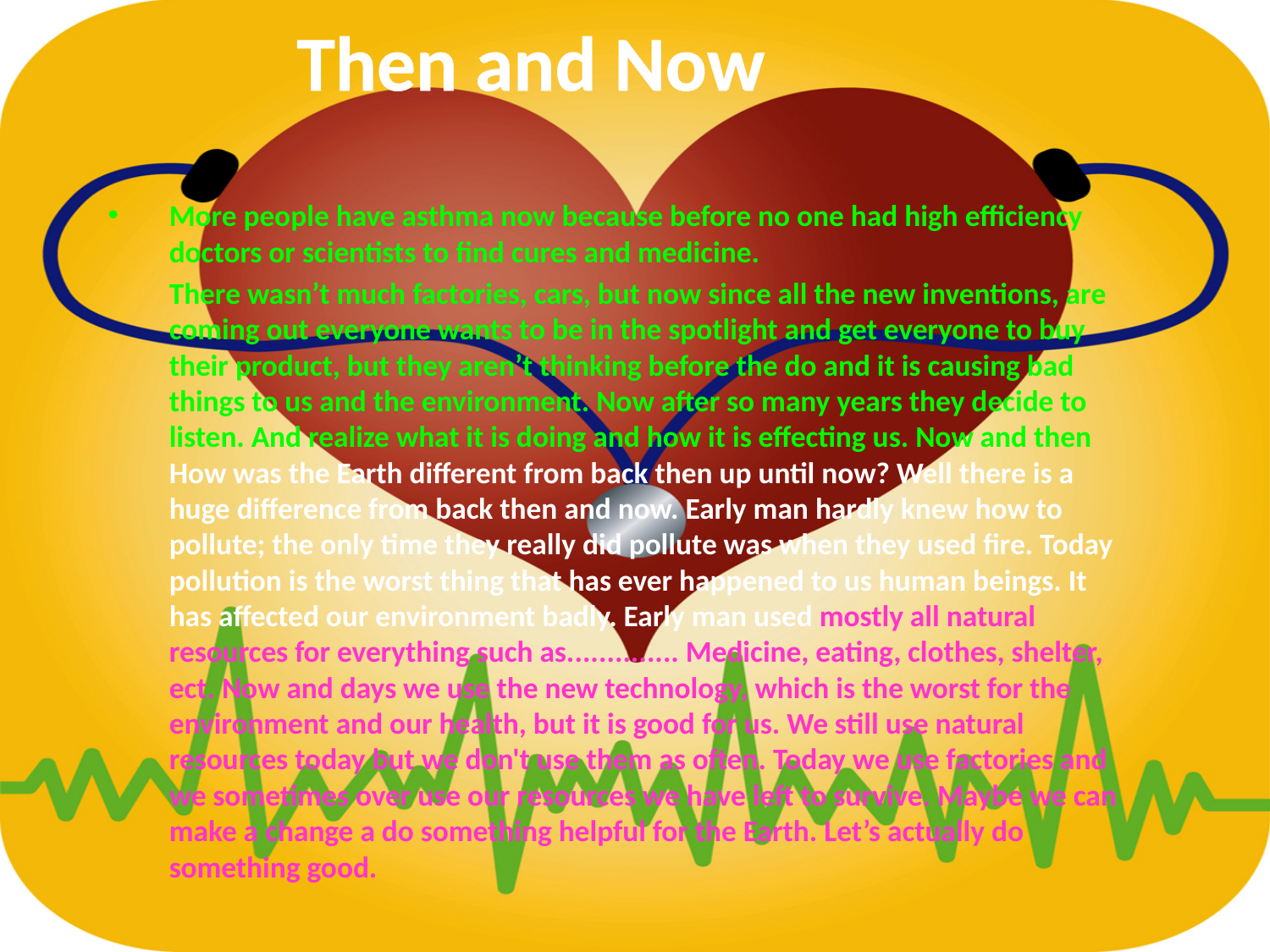

# Then and Now
More people have asthma now because before no one had high efficiency doctors or scientists to find cures and medicine.
	There wasn’t much factories, cars, but now since all the new inventions, are coming out everyone wants to be in the spotlight and get everyone to buy their product, but they aren’t thinking before the do and it is causing bad things to us and the environment. Now after so many years they decide to listen. And realize what it is doing and how it is effecting us. Now and then
How was the Earth different from back then up until now? Well there is a huge difference from back then and now. Early man hardly knew how to pollute; the only time they really did pollute was when they used fire. Today pollution is the worst thing that has ever happened to us human beings. It has affected our environment badly. Early man used mostly all natural resources for everything such as.............. Medicine, eating, clothes, shelter, ect. Now and days we use the new technology, which is the worst for the environment and our health, but it is good for us. We still use natural resources today but we don't use them as often. Today we use factories and we sometimes over use our resources we have left to survive. Maybe we can make a change a do something helpful for the Earth. Let’s actually do something good.